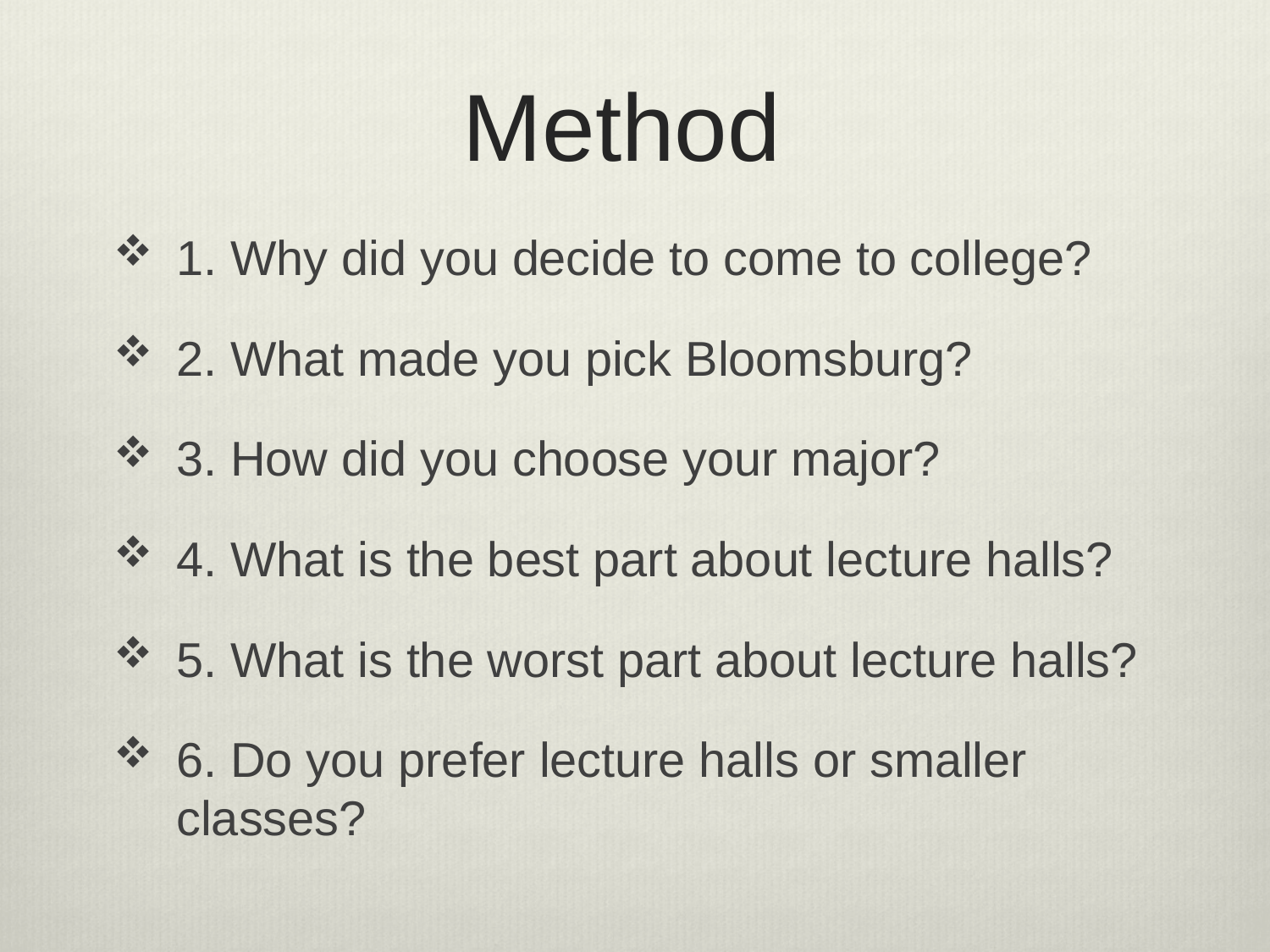

# Method
1. Why did you decide to come to college?
2. What made you pick Bloomsburg?
3. How did you choose your major?
4. What is the best part about lecture halls?
5. What is the worst part about lecture halls?
6. Do you prefer lecture halls or smaller classes?